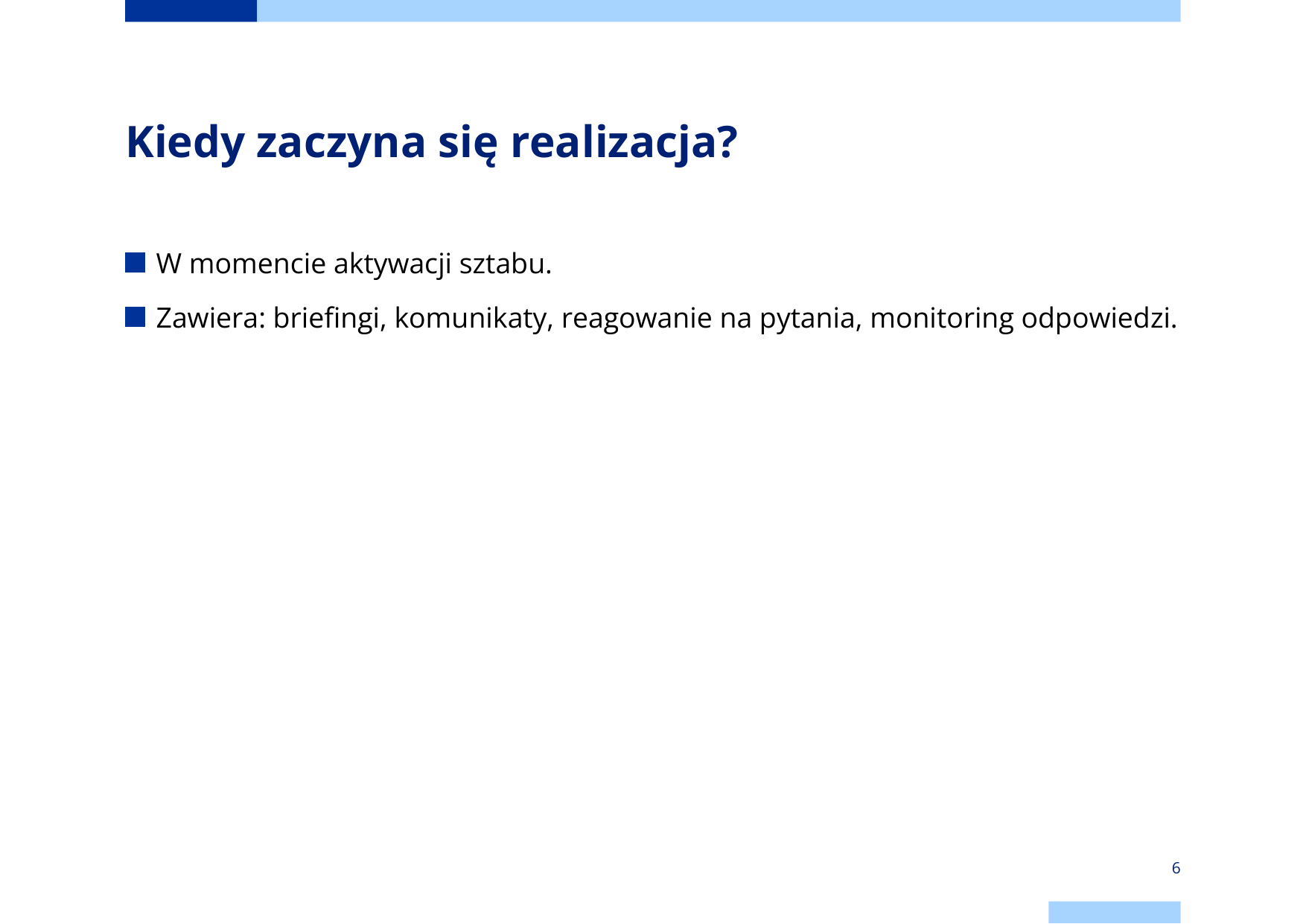

# Kiedy zaczyna się realizacja?
W momencie aktywacji sztabu.
Zawiera: briefingi, komunikaty, reagowanie na pytania, monitoring odpowiedzi.
6